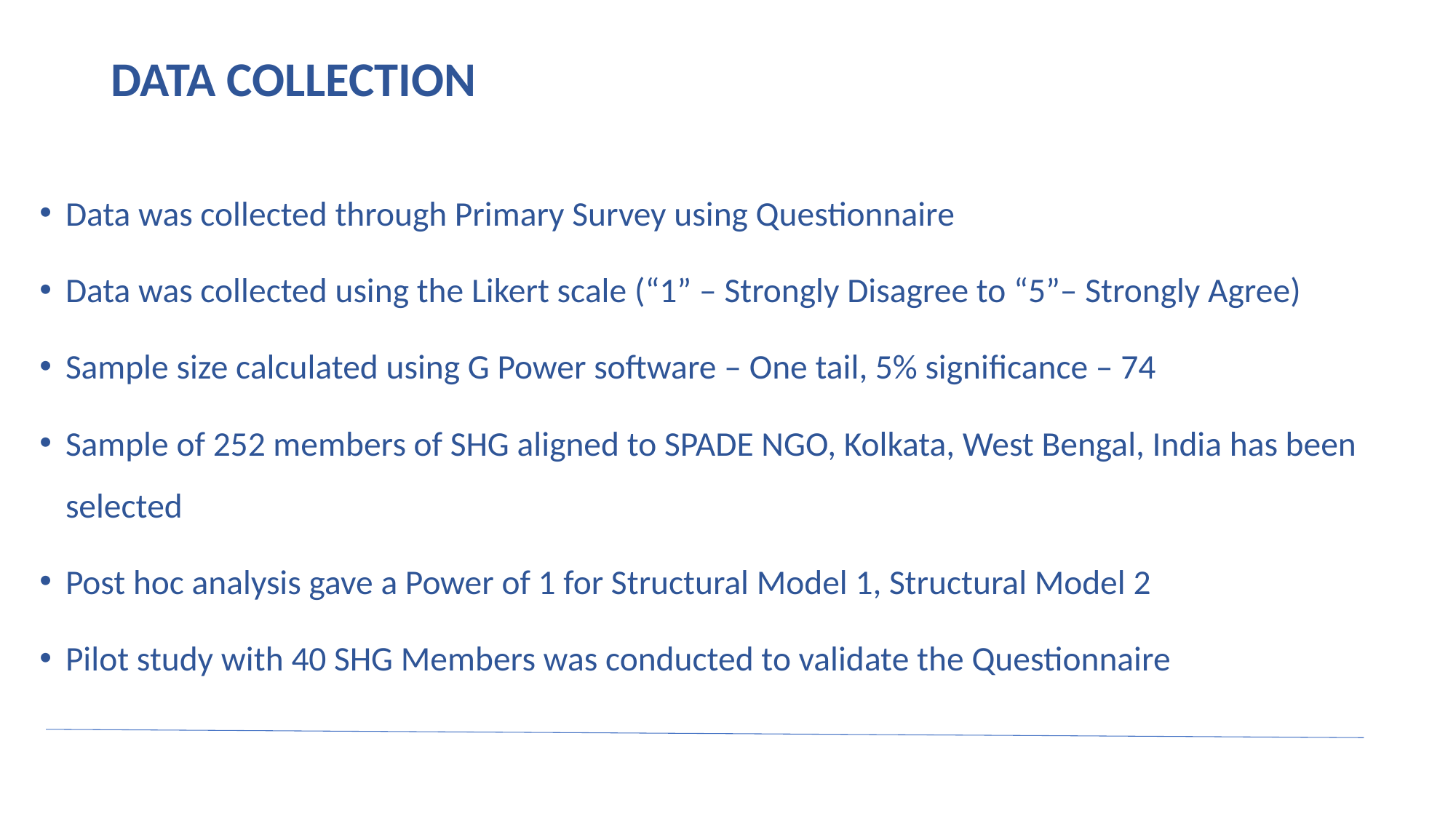

# DATA COLLECTION
Data was collected through Primary Survey using Questionnaire
Data was collected using the Likert scale (“1” – Strongly Disagree to “5”– Strongly Agree)
Sample size calculated using G Power software – One tail, 5% significance – 74
Sample of 252 members of SHG aligned to SPADE NGO, Kolkata, West Bengal, India has been selected
Post hoc analysis gave a Power of 1 for Structural Model 1, Structural Model 2
Pilot study with 40 SHG Members was conducted to validate the Questionnaire